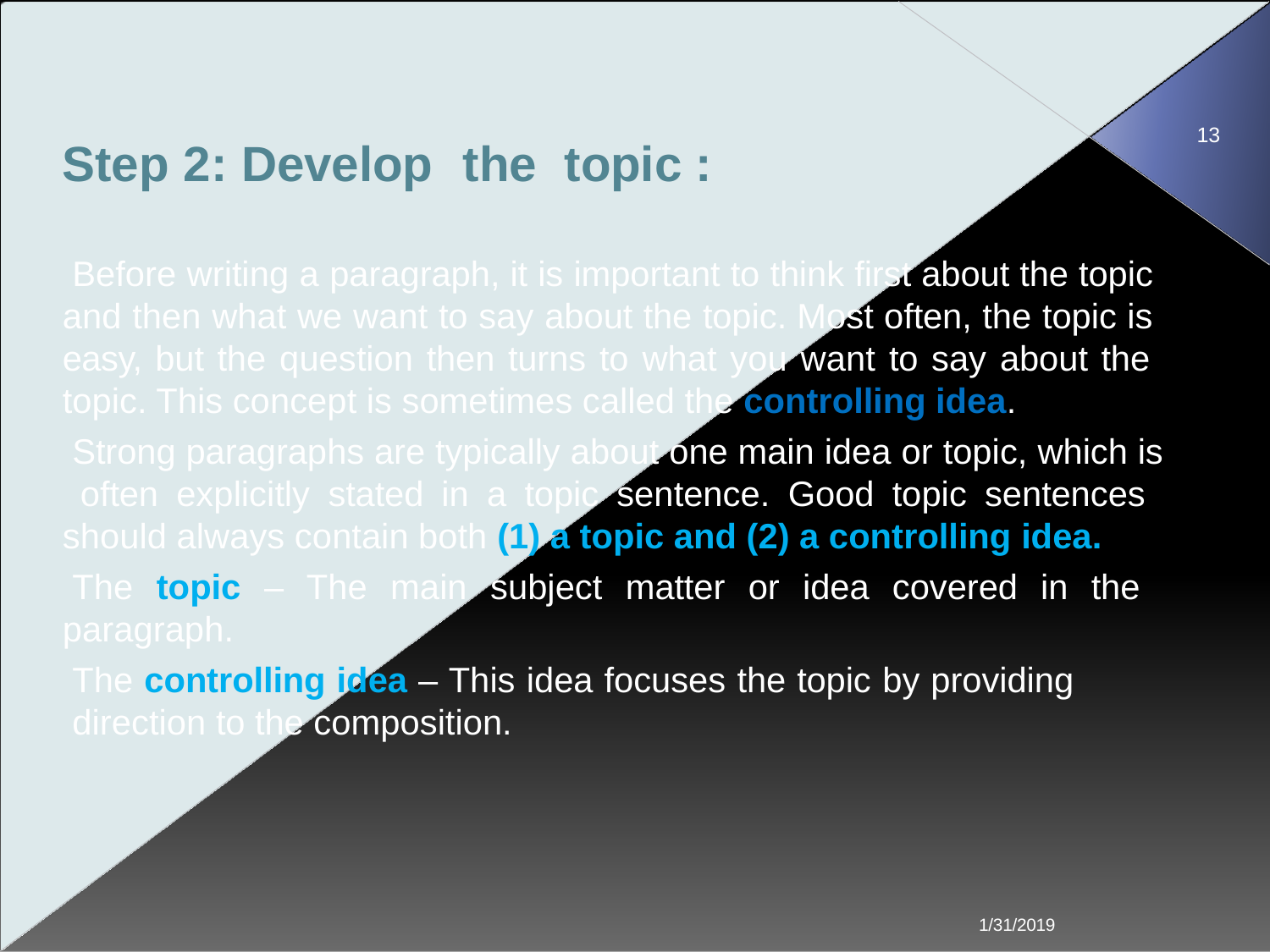

13
# Step 2: Develop	the	topic :
Before writing a paragraph, it is important to think first about the topic  and then what we want to say about the topic. Most often, the topic is  easy, but the question then turns to what you want to say about the  topic. This concept is sometimes called the controlling idea.
Strong paragraphs are typically about one main idea or topic, which is  often explicitly stated in a topic sentence. Good topic sentences  should always contain both (1) a topic and (2) a controlling idea.
The topic – The main subject matter or idea covered in the  paragraph.
The controlling idea – This idea focuses the topic by providing
direction to the composition.
1/31/2019